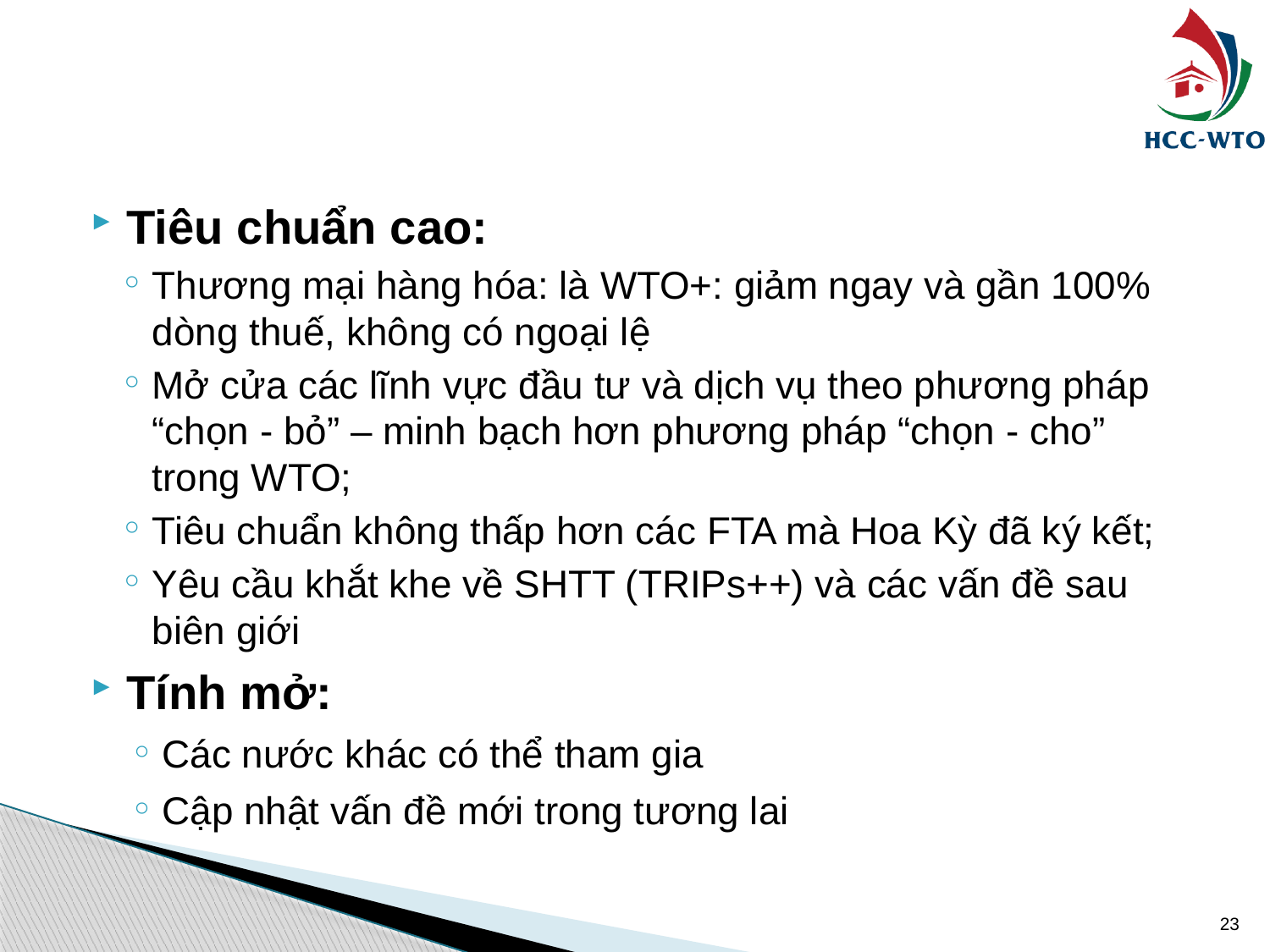

#
Tiêu chuẩn cao:
Thương mại hàng hóa: là WTO+: giảm ngay và gần 100% dòng thuế, không có ngoại lệ
Mở cửa các lĩnh vực đầu tư và dịch vụ theo phương pháp “chọn - bỏ” – minh bạch hơn phương pháp “chọn - cho” trong WTO;
Tiêu chuẩn không thấp hơn các FTA mà Hoa Kỳ đã ký kết;
Yêu cầu khắt khe về SHTT (TRIPs++) và các vấn đề sau biên giới
Tính mở:
Các nước khác có thể tham gia
Cập nhật vấn đề mới trong tương lai
23